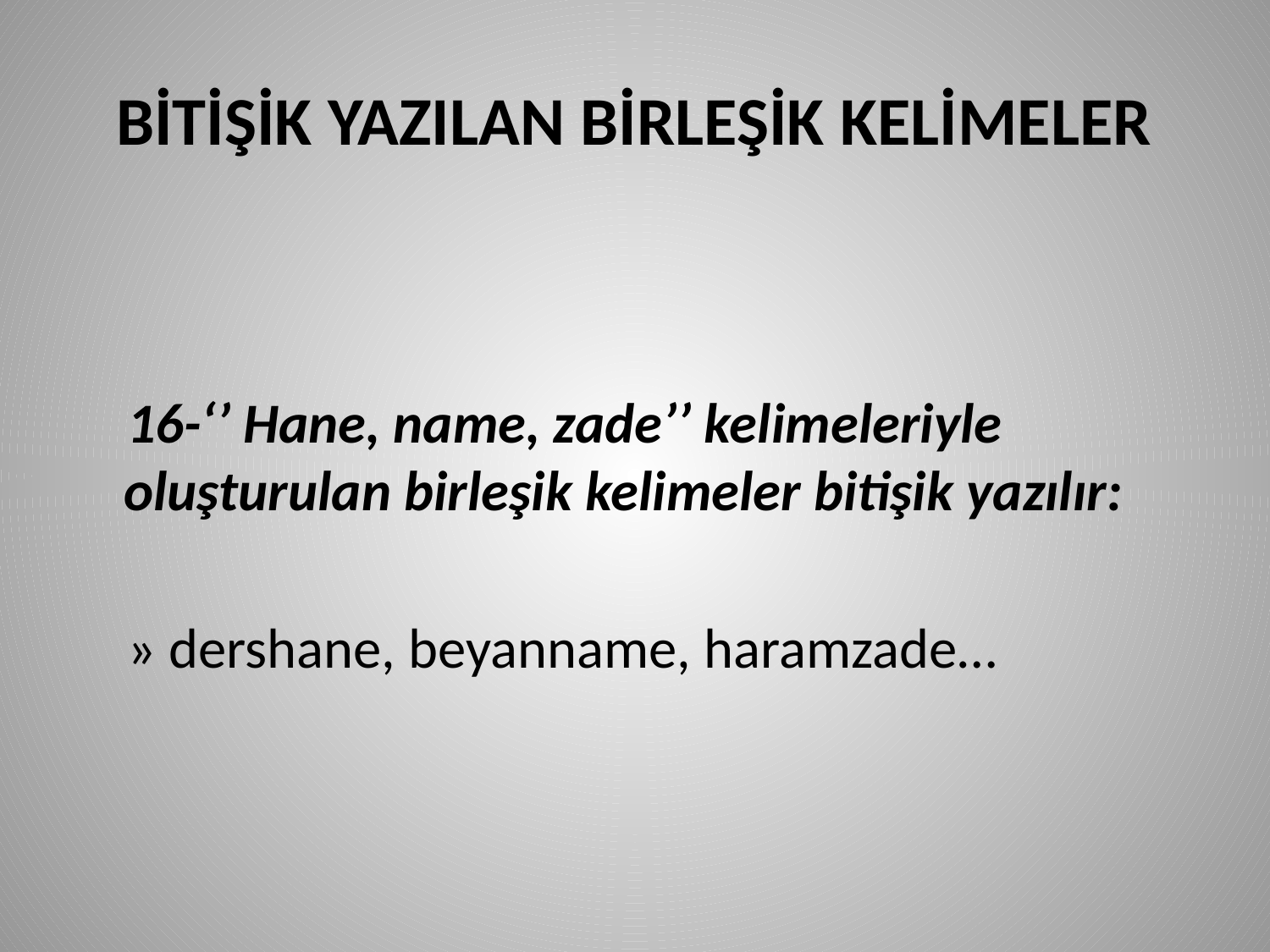

# BİTİŞİK YAZILAN BİRLEŞİK KELİMELER

    16-‘’ Hane, name, zade’’ kelimeleriyle oluşturulan birleşik kelimeler bitişik yazılır:

    » dershane, beyanname, haramzade…